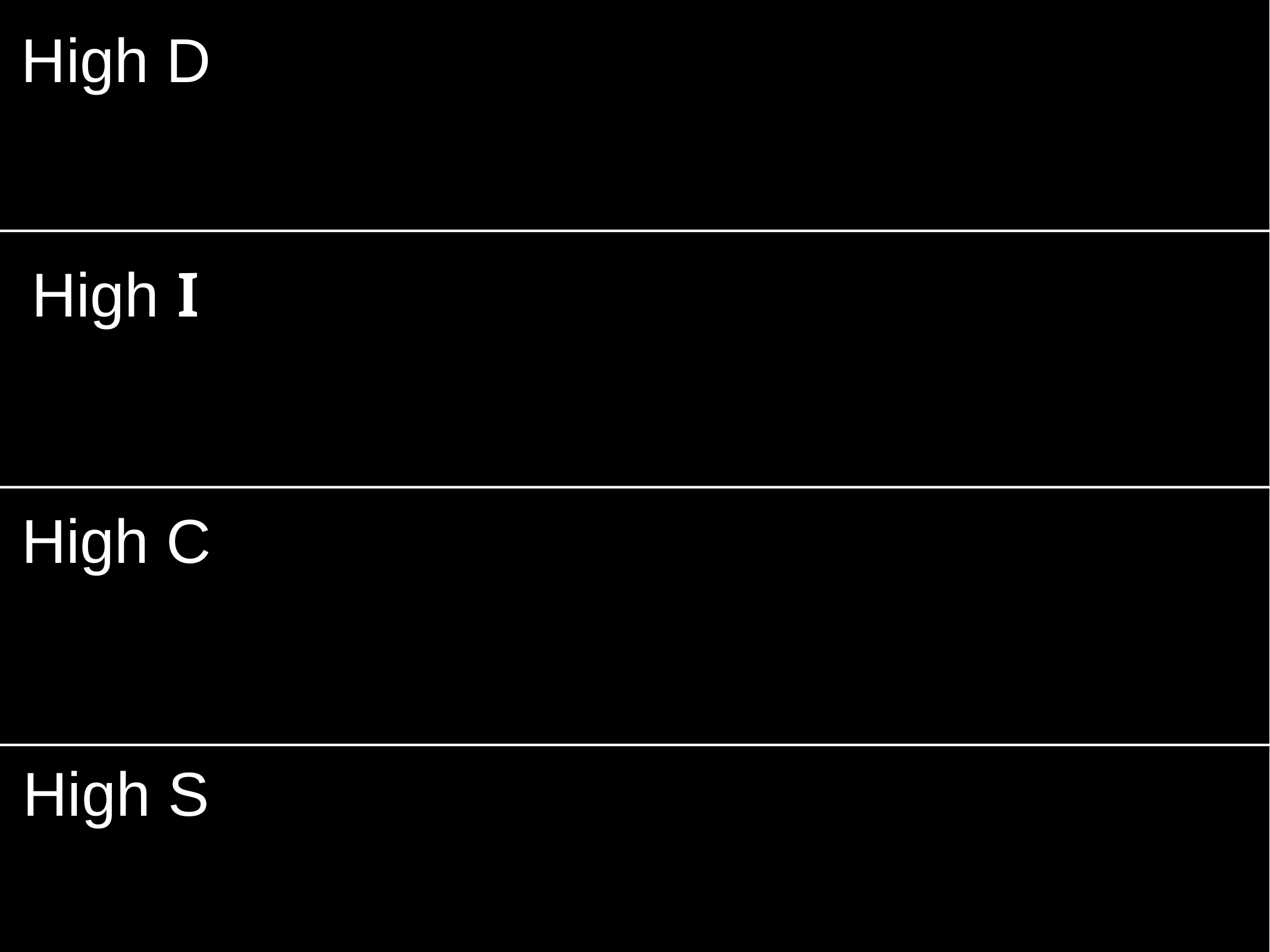

High D

High I

High C

High S